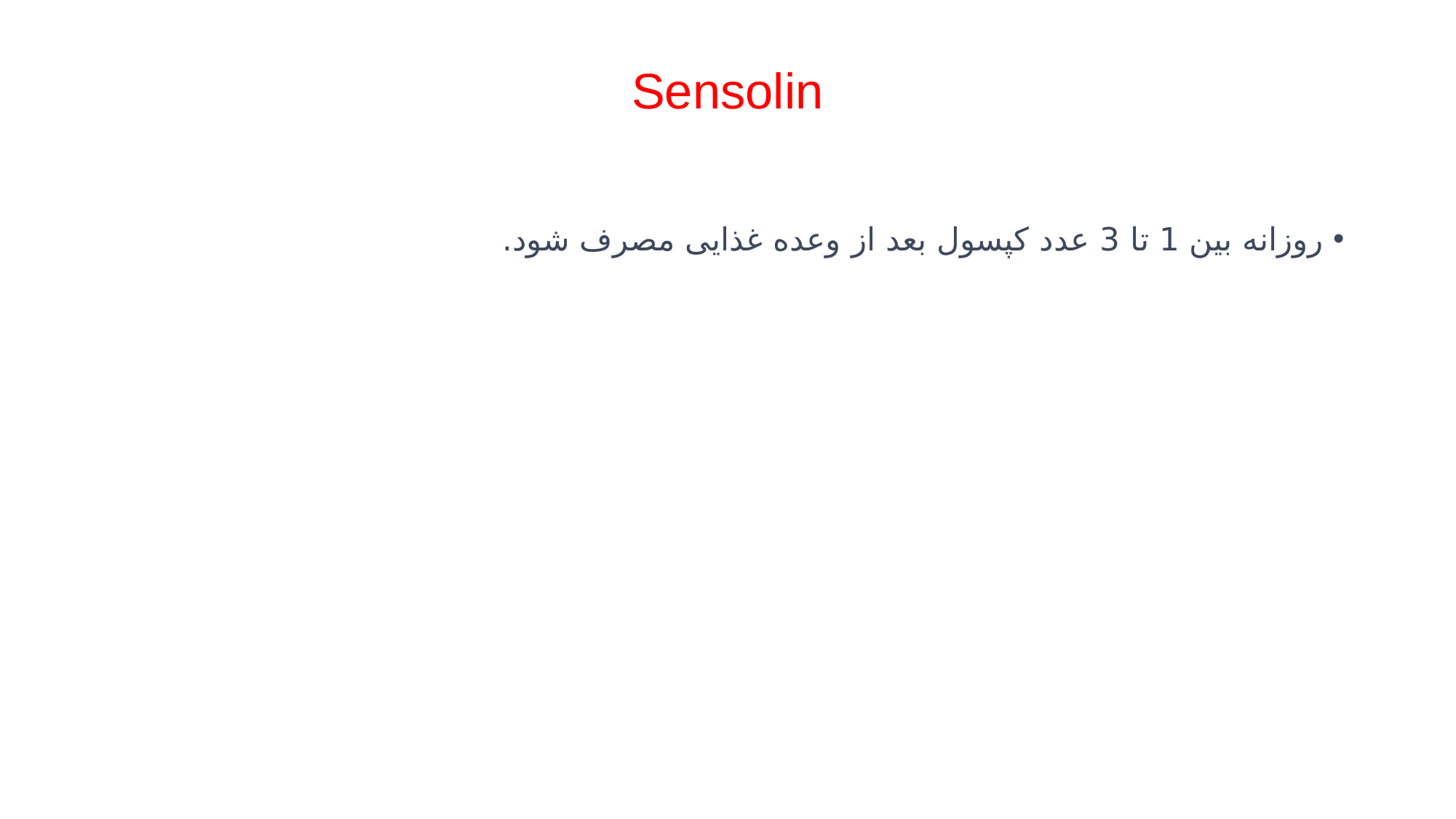

# Sensolin
روزانه بین 1 تا 3 عدد کپسول بعد از وعده غذایی مصرف شود.